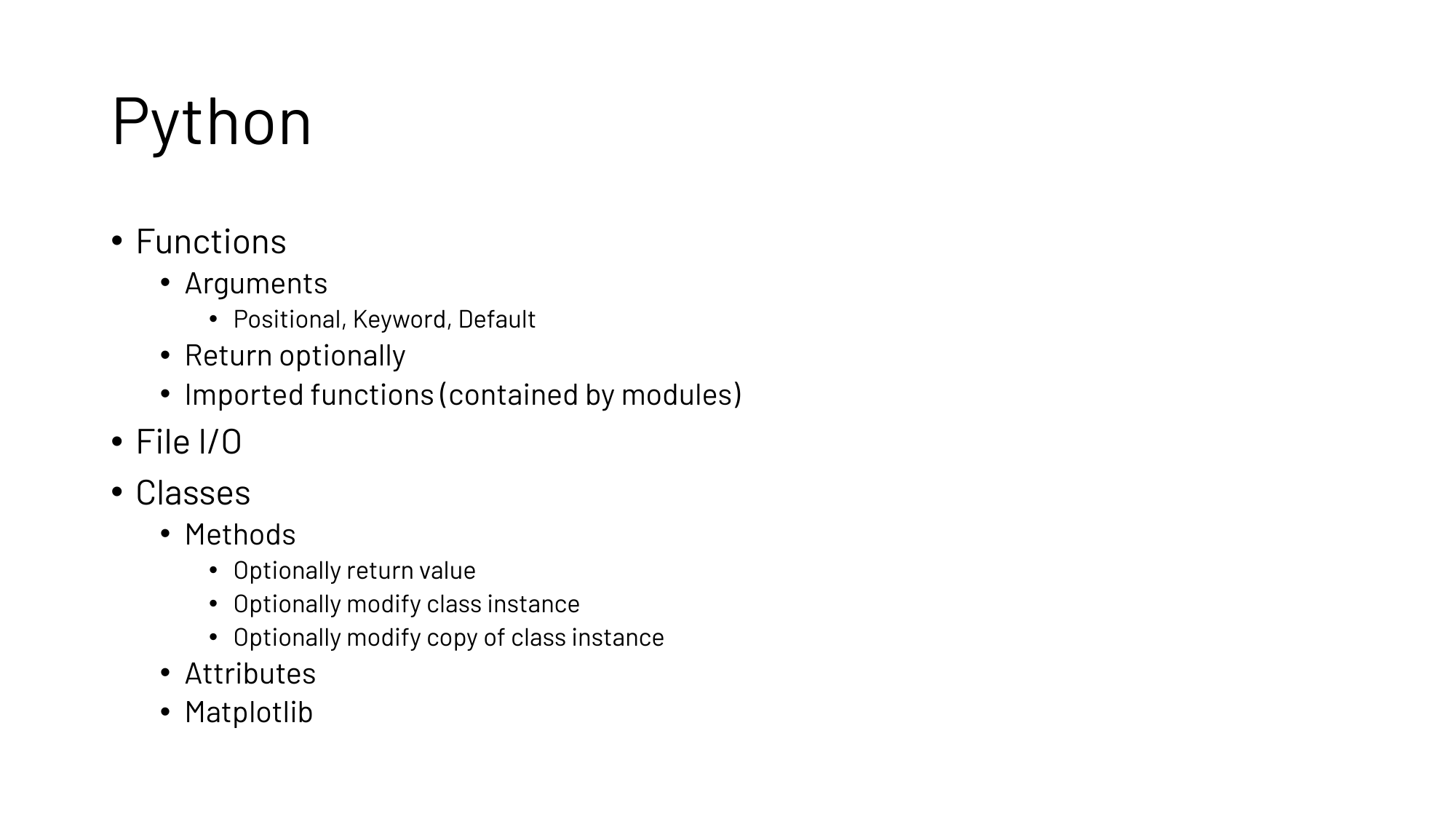

# Python
Functions
Arguments
Positional, Keyword, Default
Return optionally
Imported functions (contained by modules)
File I/O
Classes
Methods
Optionally return value
Optionally modify class instance
Optionally modify copy of class instance
Attributes
Matplotlib